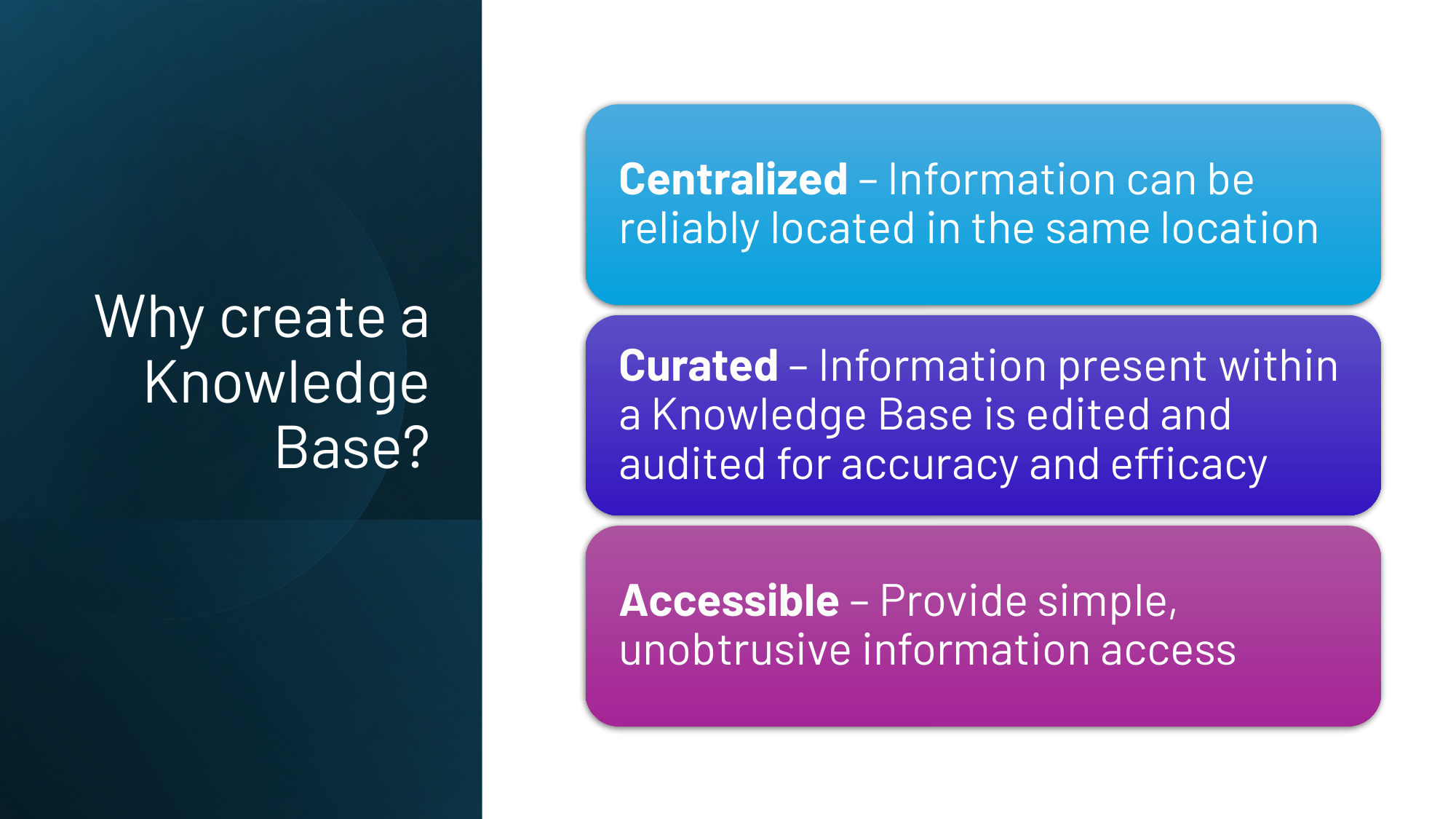

Centralized – Information can be reliably located in the same location
Curated – Information present within a Knowledge Base is edited and audited for accuracy and efficacy
Accessible – Provide simple, unobtrusive information access

# Why create a Knowledge Base?